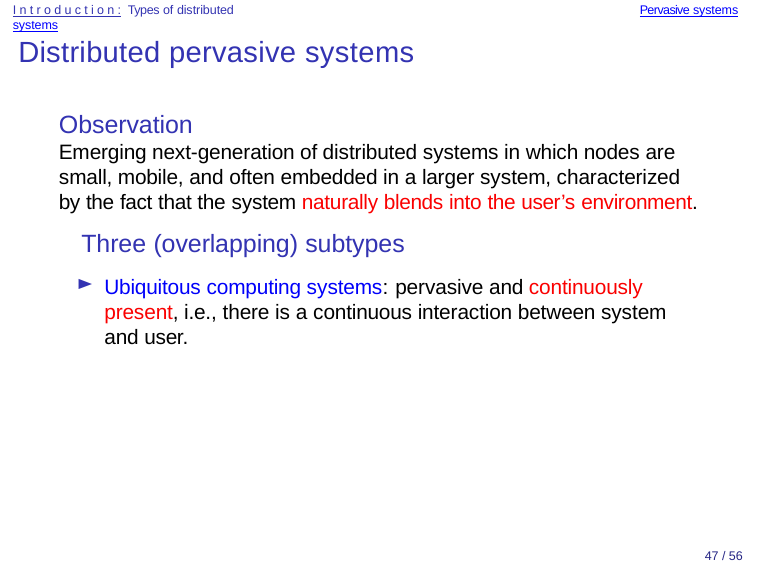

Introduction: Types of distributed systems
Pervasive systems
Distributed pervasive systems

Observation
Emerging next-generation of distributed systems in which nodes are  small, mobile, and often embedded in a larger system, characterized  by the fact that the system naturally blends into the user’s environment.
Three (overlapping) subtypes
Ubiquitous computing systems: pervasive and continuously  present, i.e., there is a continuous interaction between system  and user.
47 / 56